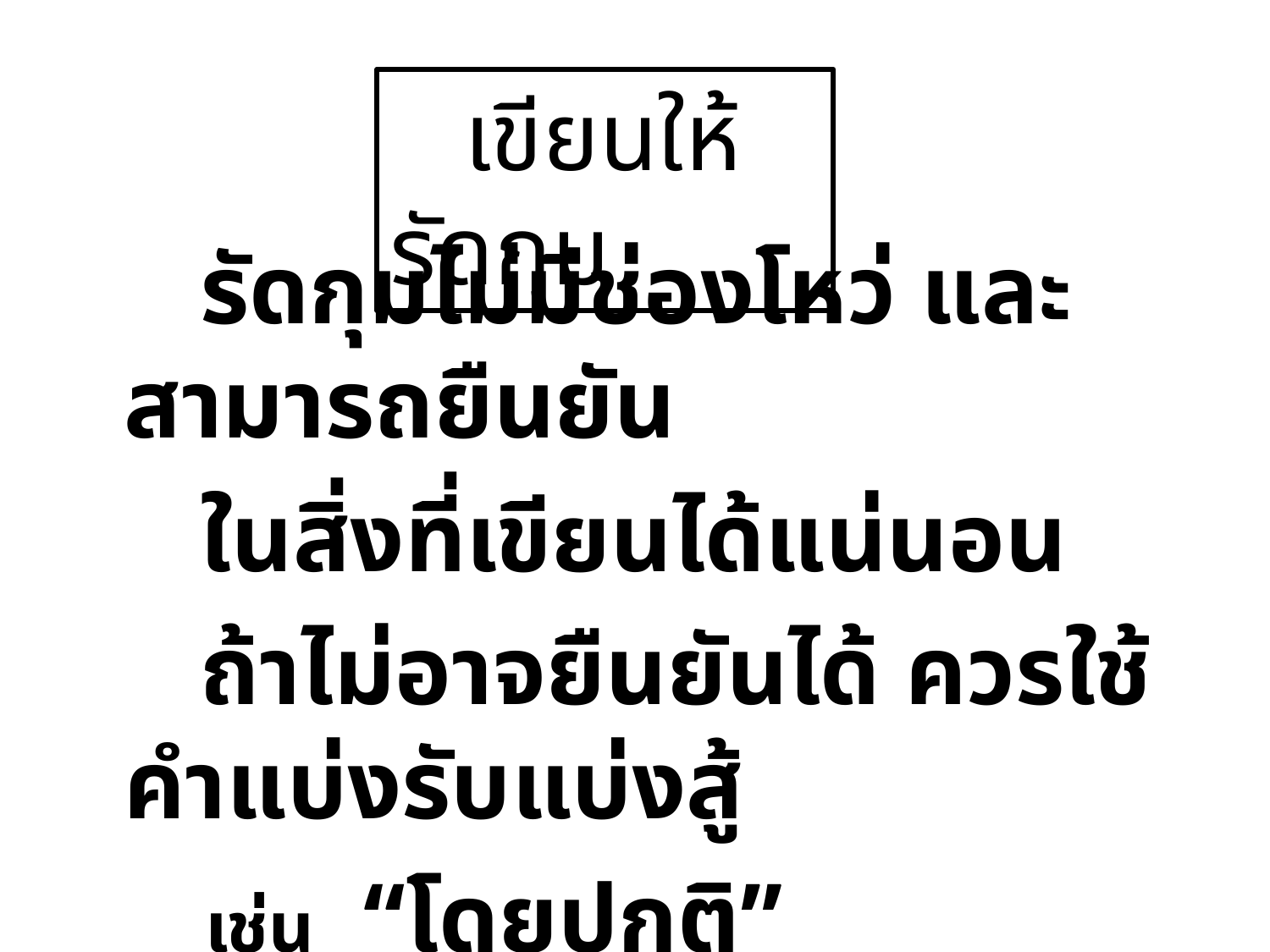

เขียนให้รัดกุม
     รัดกุมไม่มีช่องโหว่ และสามารถยืนยัน
     ในสิ่งที่เขียนได้แน่นอน
     ถ้าไม่อาจยืนยันได้ ควรใช้คำแบ่งรับแบ่งสู้
       เช่น  “โดยปกติ”